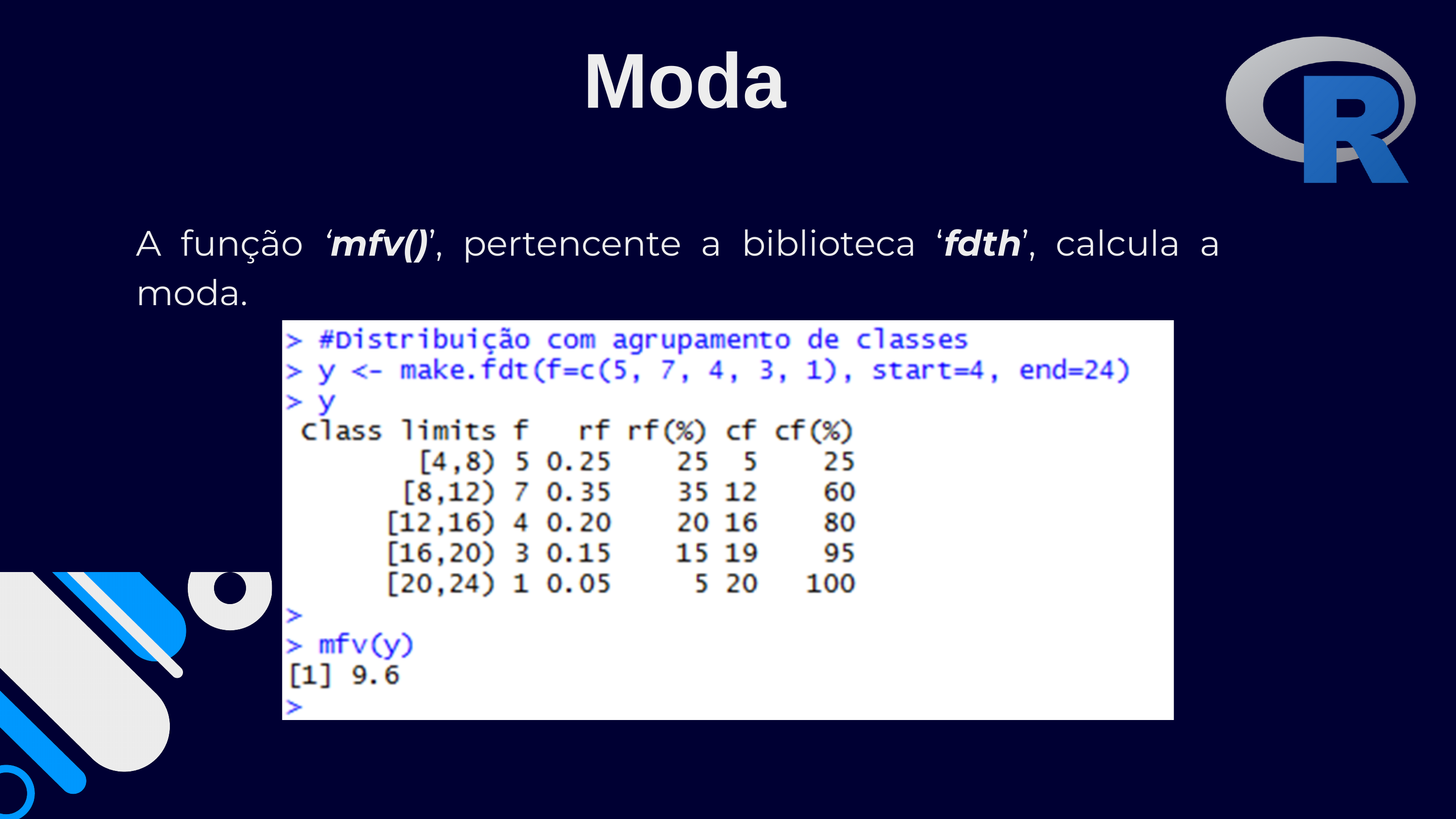

Moda
A função ‘mfv()’, pertencente a biblioteca ‘fdth’, calcula a moda.